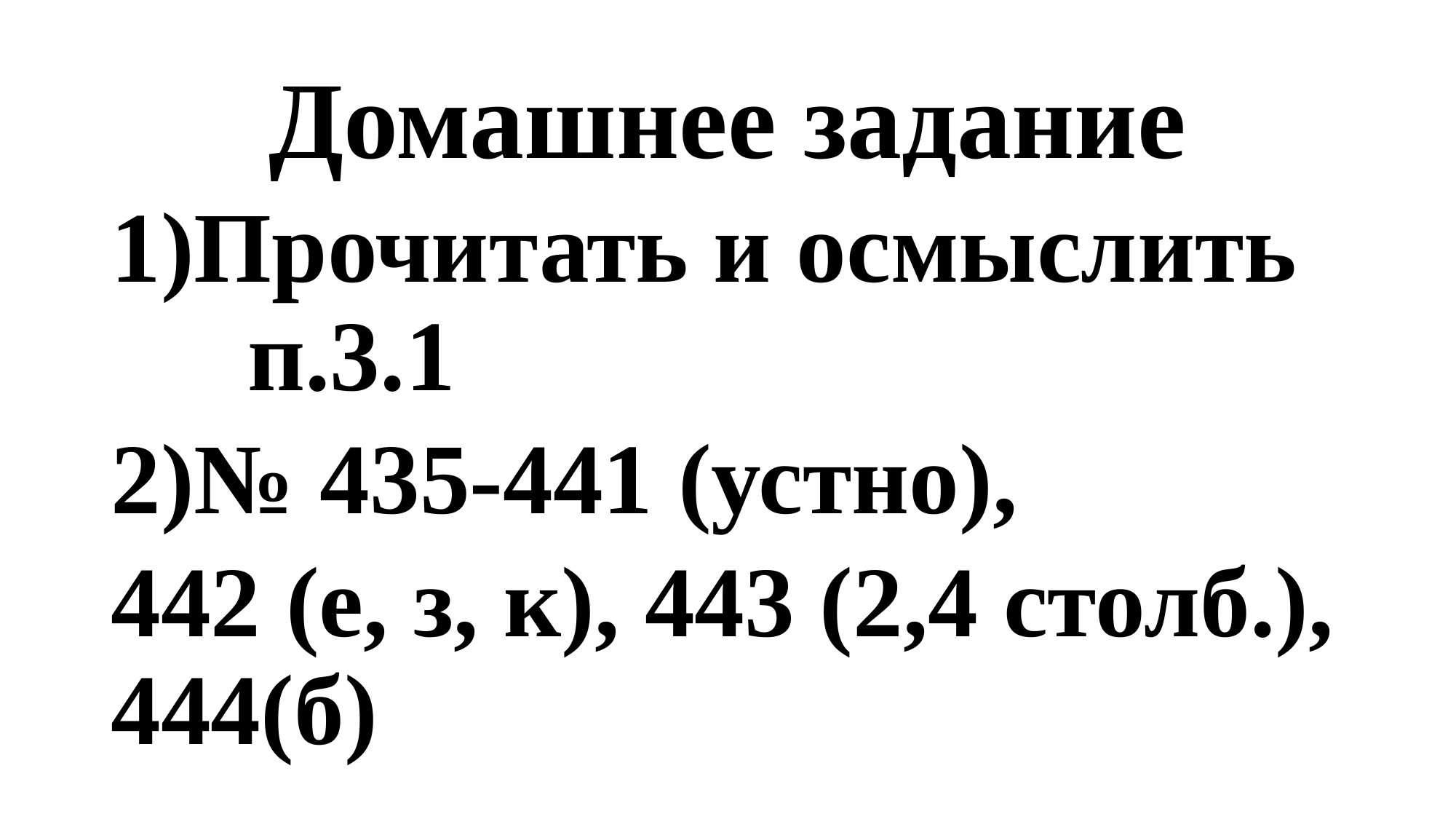

# Домашнее задание
Прочитать и осмыслить     п.3.1
№ 435-441 (устно),
442 (е, з, к), 443 (2,4 столб.), 444(б)